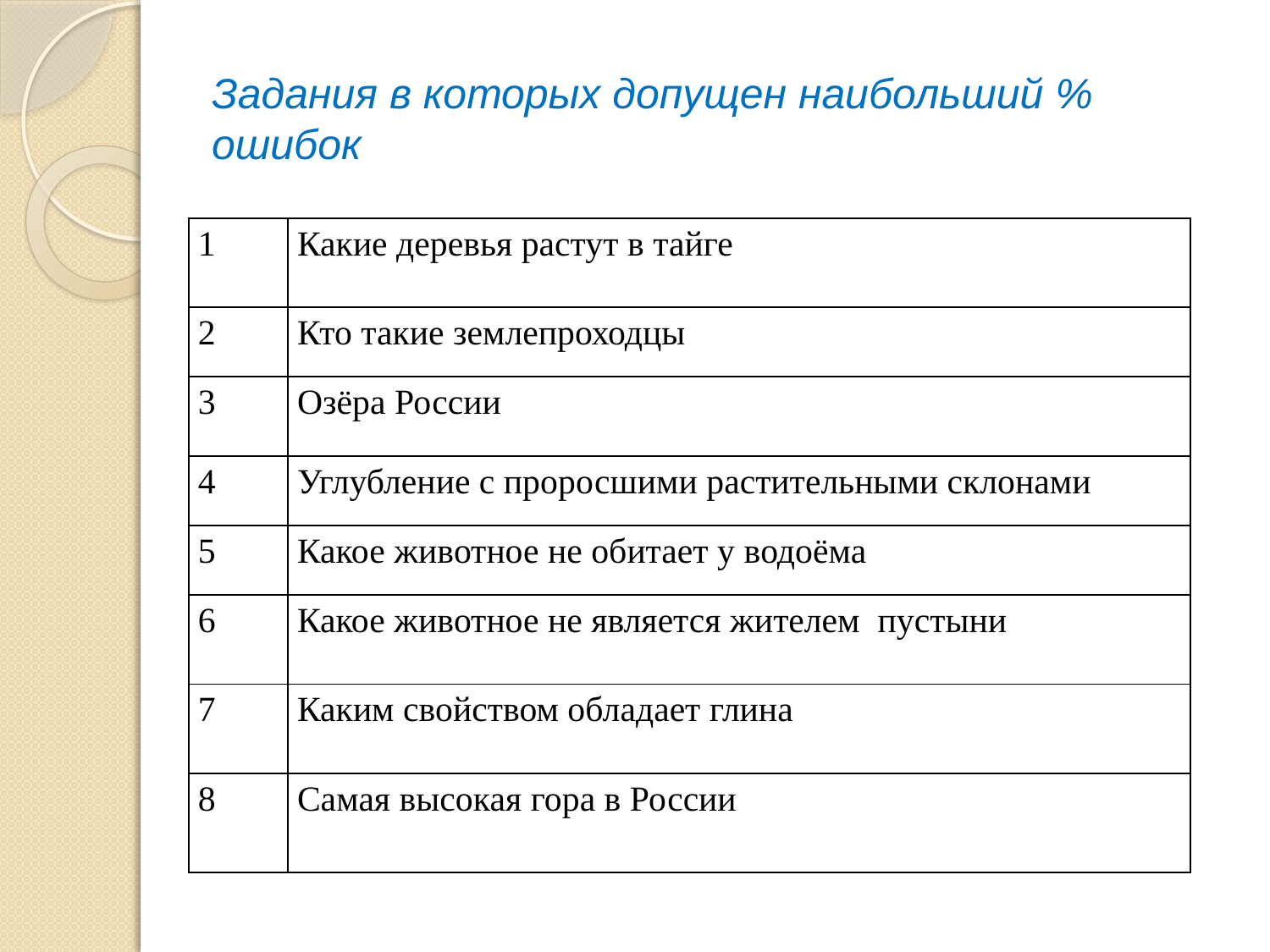

# Задания в которых допущен наибольший % ошибок
| 1 | Какие деревья растут в тайге |
| --- | --- |
| 2 | Кто такие землепроходцы |
| 3 | Озёра России |
| 4 | Углубление с проросшими растительными склонами |
| 5 | Какое животное не обитает у водоёма |
| 6 | Какое животное не является жителем пустыни |
| 7 | Каким свойством обладает глина |
| 8 | Самая высокая гора в России |